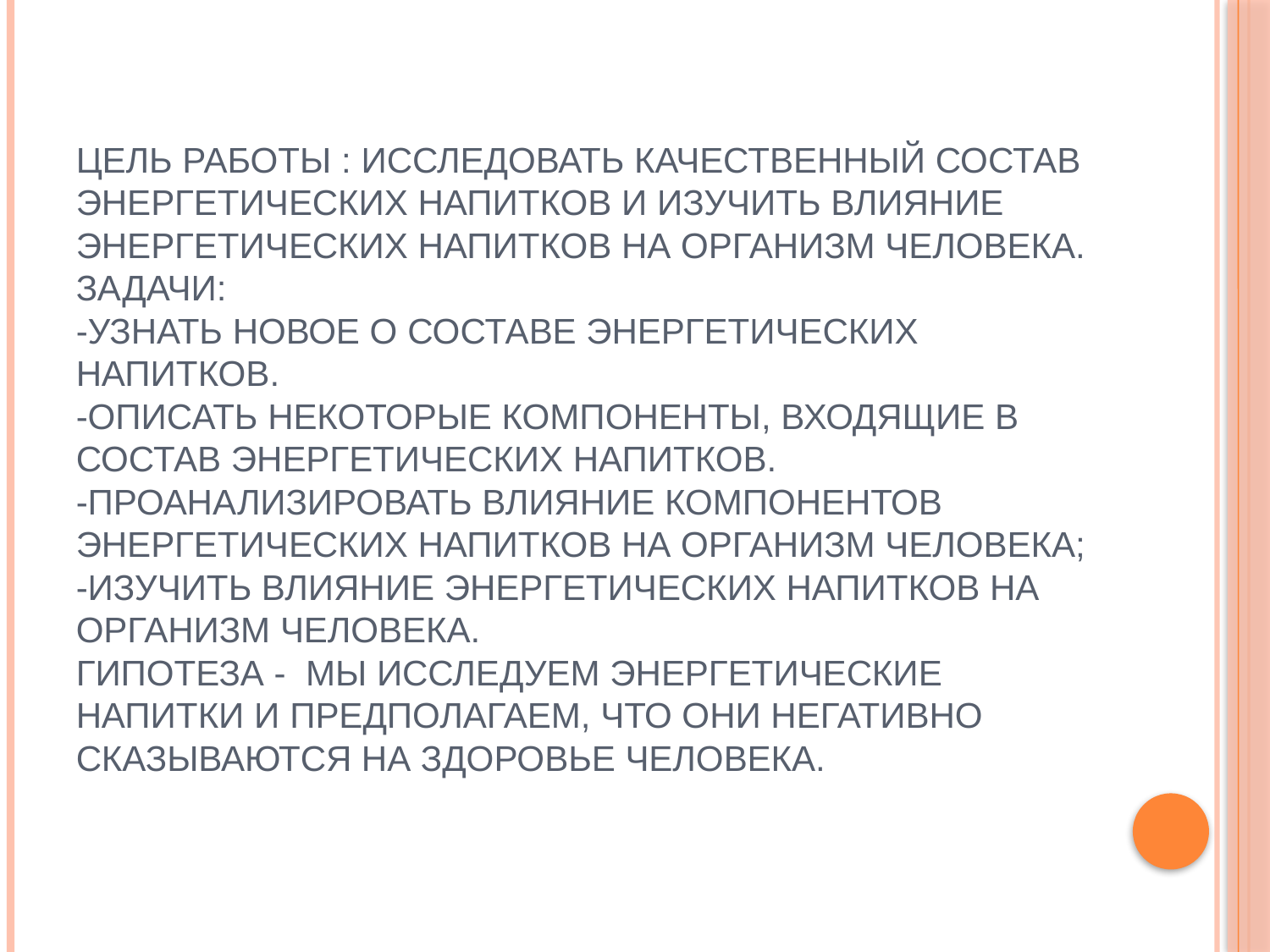

# Цель работы : исследовать качественный состав энергетических напитков и изучить влияние энергетических напитков на организм человека. Задачи: -Узнать новое о составе энергетических напитков. -Описать некоторые компоненты, входящие в состав энергетических напитков. -Проанализировать влияние компонентов энергетических напитков на организм человека; -Изучить влияние энергетических напитков на организм человека. Гипотеза -  мы исследуем энергетические напитки и предполагаем, что они негативно сказываются на здоровье человека.